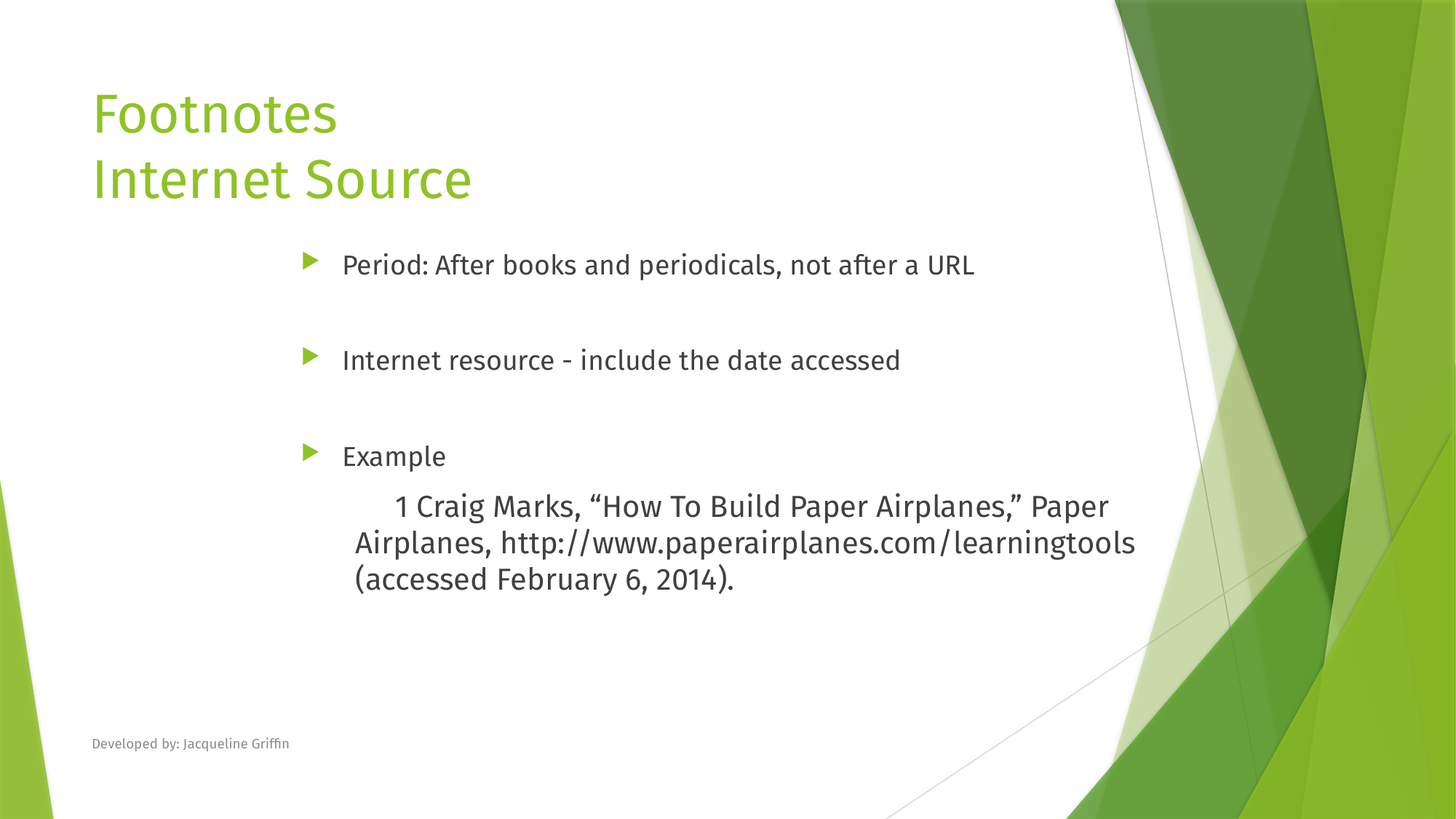

# Footnotes Internet Source

Period: After books and periodicals, not after a URL

Internet resource - include the date accessed

Example
     1 Craig Marks, “How To Build Paper Airplanes,” Paper Airplanes, http://www.paperairplanes.com/learningtools (accessed February 6, 2014).

Developed by: Jacqueline Griffin